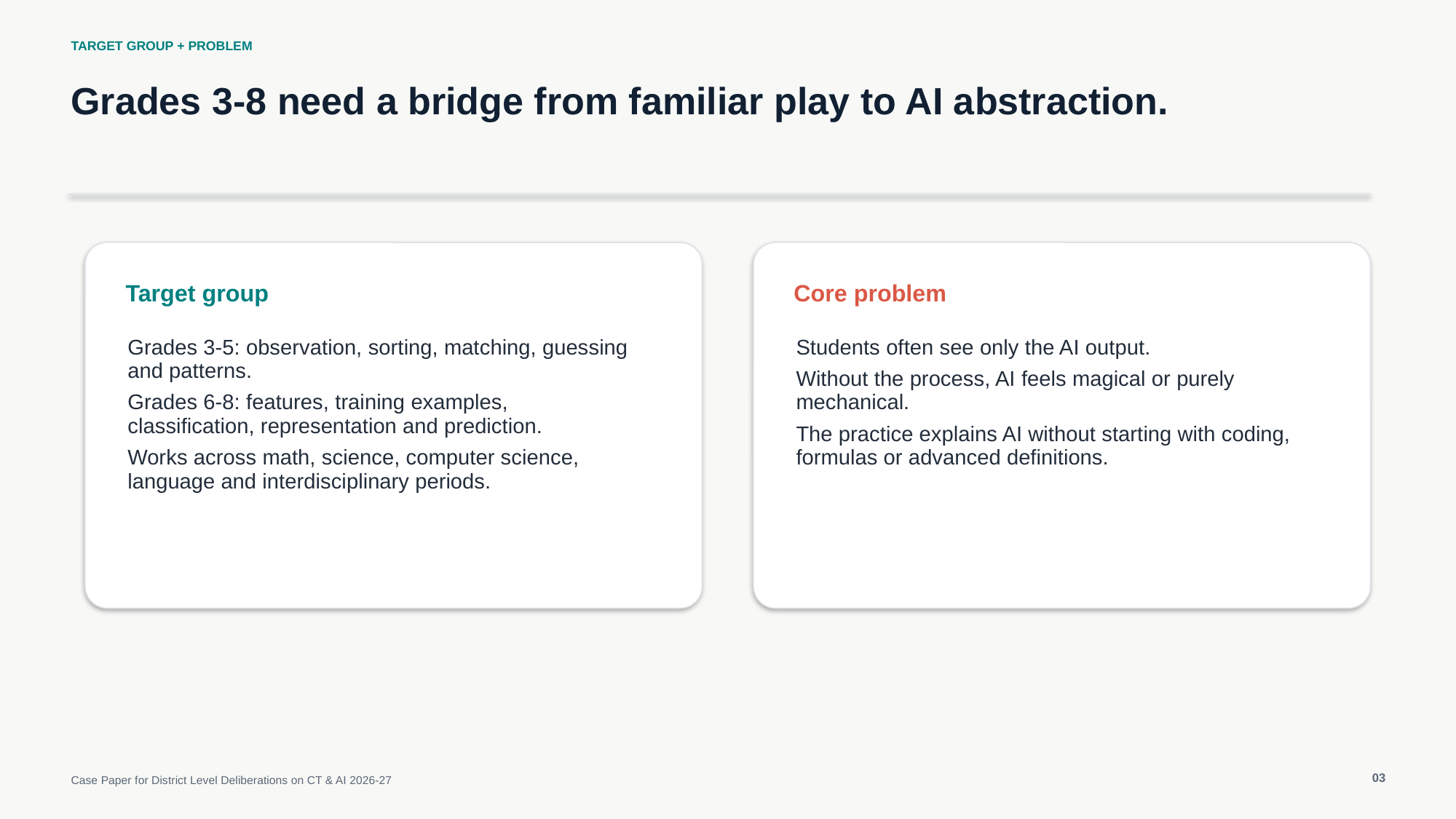

TARGET GROUP + PROBLEM
Grades 3-8 need a bridge from familiar play to AI abstraction.

Target group
Core problem
Grades 3-5: observation, sorting, matching, guessing and patterns.
Grades 6-8: features, training examples, classification, representation and prediction.
Works across math, science, computer science, language and interdisciplinary periods.
Students often see only the AI output.
Without the process, AI feels magical or purely mechanical.
The practice explains AI without starting with coding, formulas or advanced definitions.
03
Case Paper for District Level Deliberations on CT & AI 2026-27